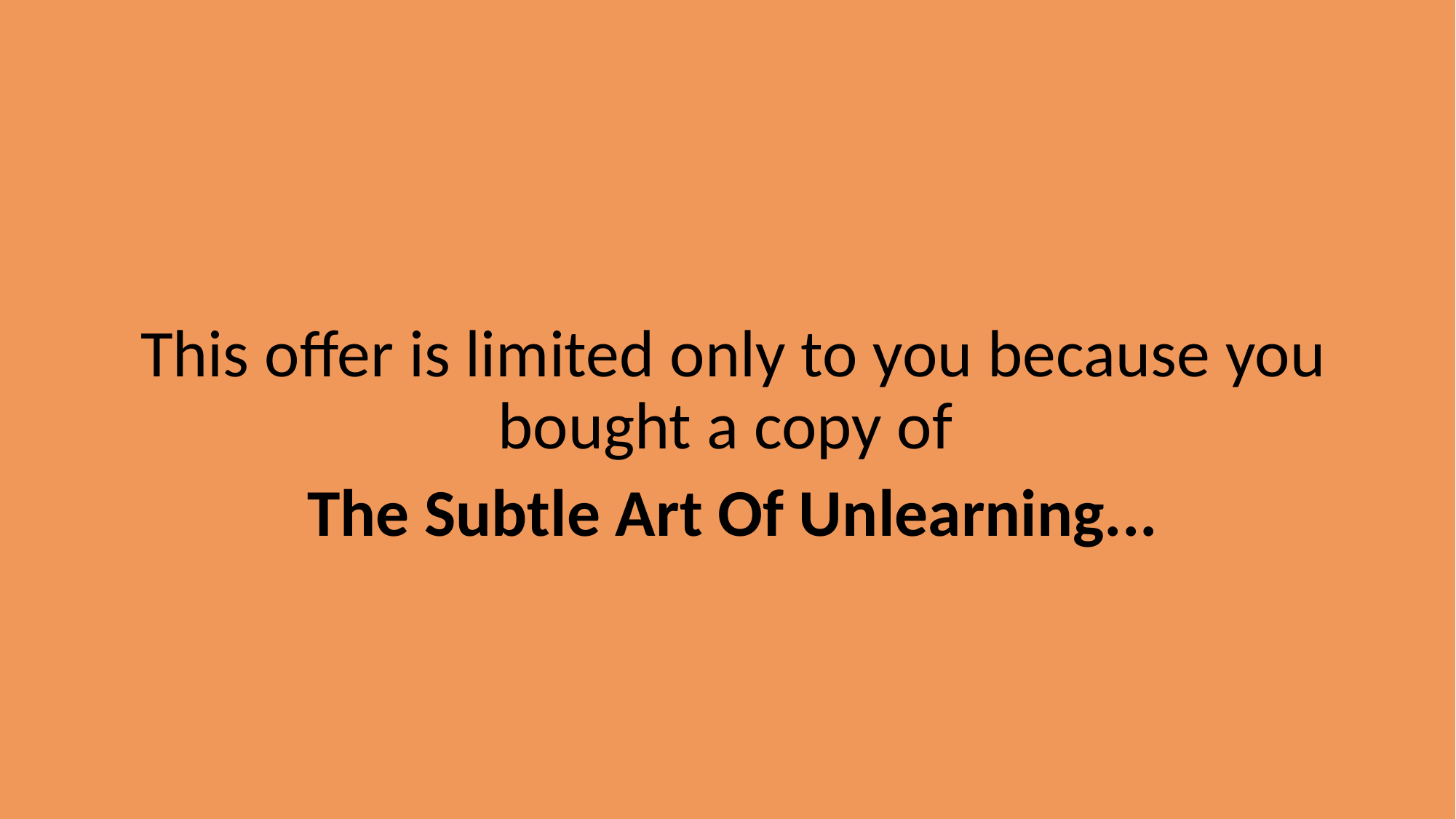

This offer is limited only to you because you bought a copy of
The Subtle Art Of Unlearning...